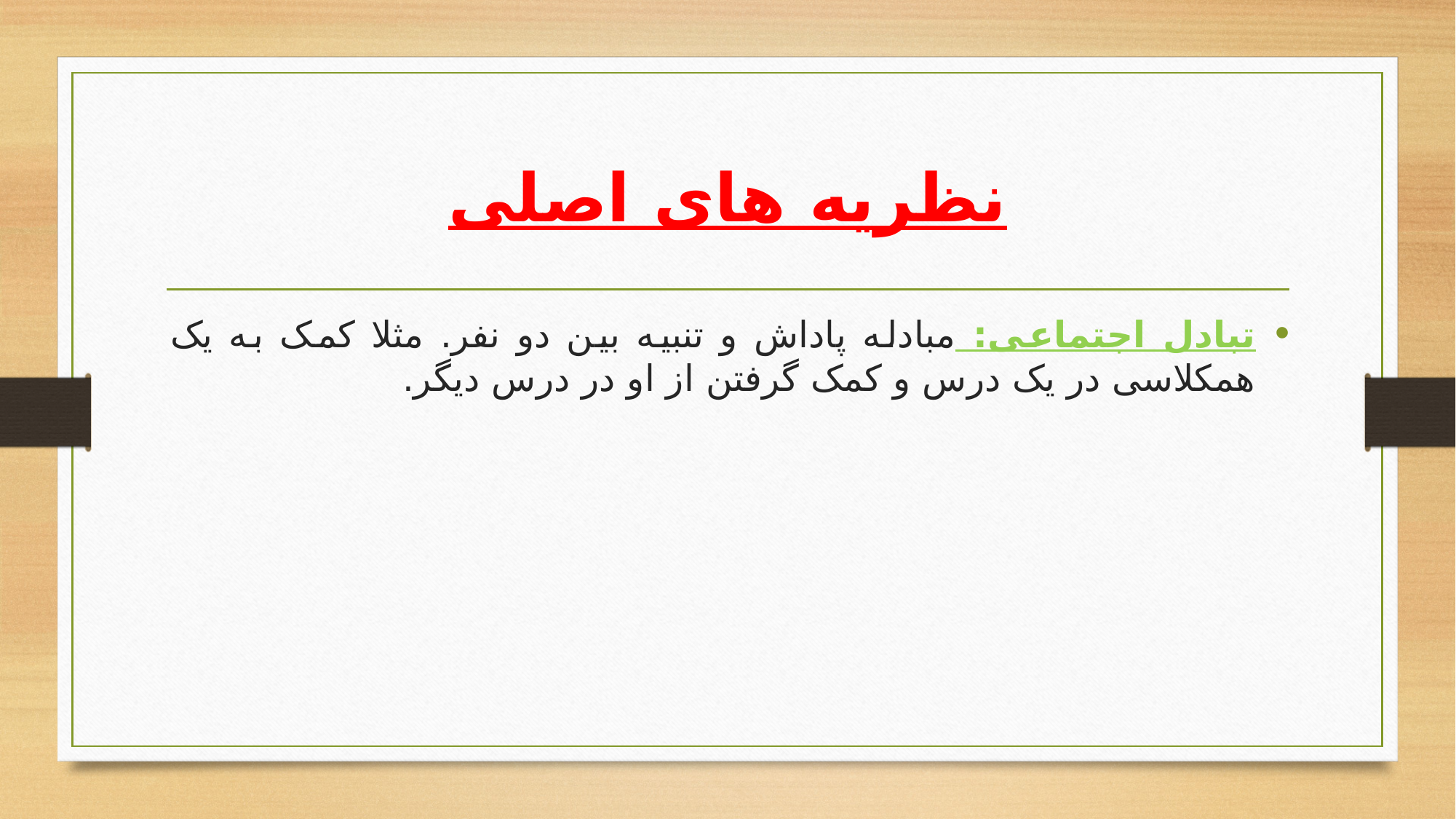

# نظریه های اصلی
تبادل اجتماعی: مبادله پاداش و تنبیه بین دو نفر. مثلا کمک به یک همکلاسی در یک درس و کمک گرفتن از او در درس دیگر.